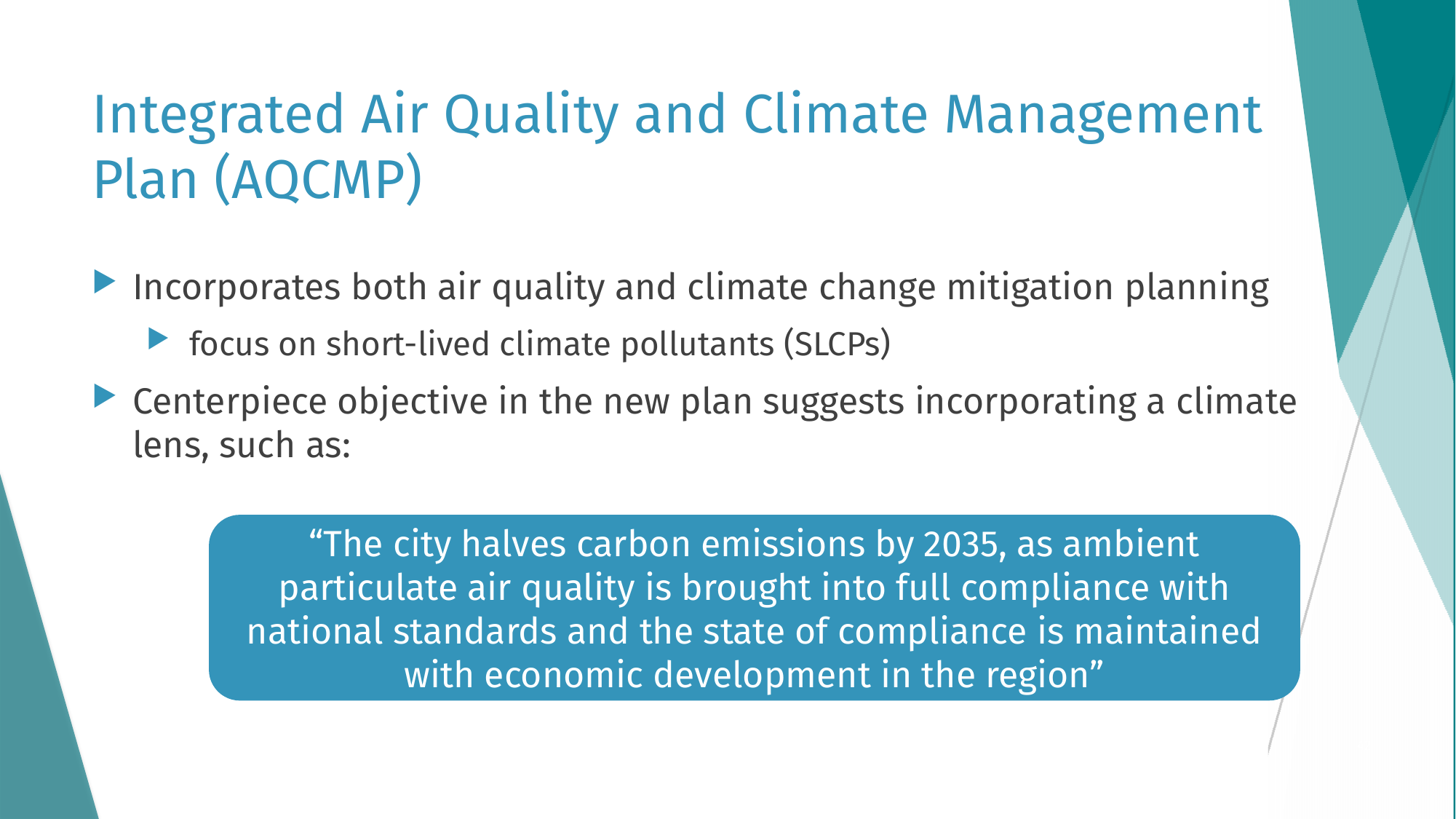

# Integrated Air Quality and Climate Management Plan (AQCMP)
Incorporates both air quality and climate change mitigation planning
 focus on short-lived climate pollutants (SLCPs)
Centerpiece objective in the new plan suggests incorporating a climate lens, such as:

“The city halves carbon emissions by 2035, as ambient particulate air quality is brought into full compliance with national standards and the state of compliance is maintained with economic development in the region”
42